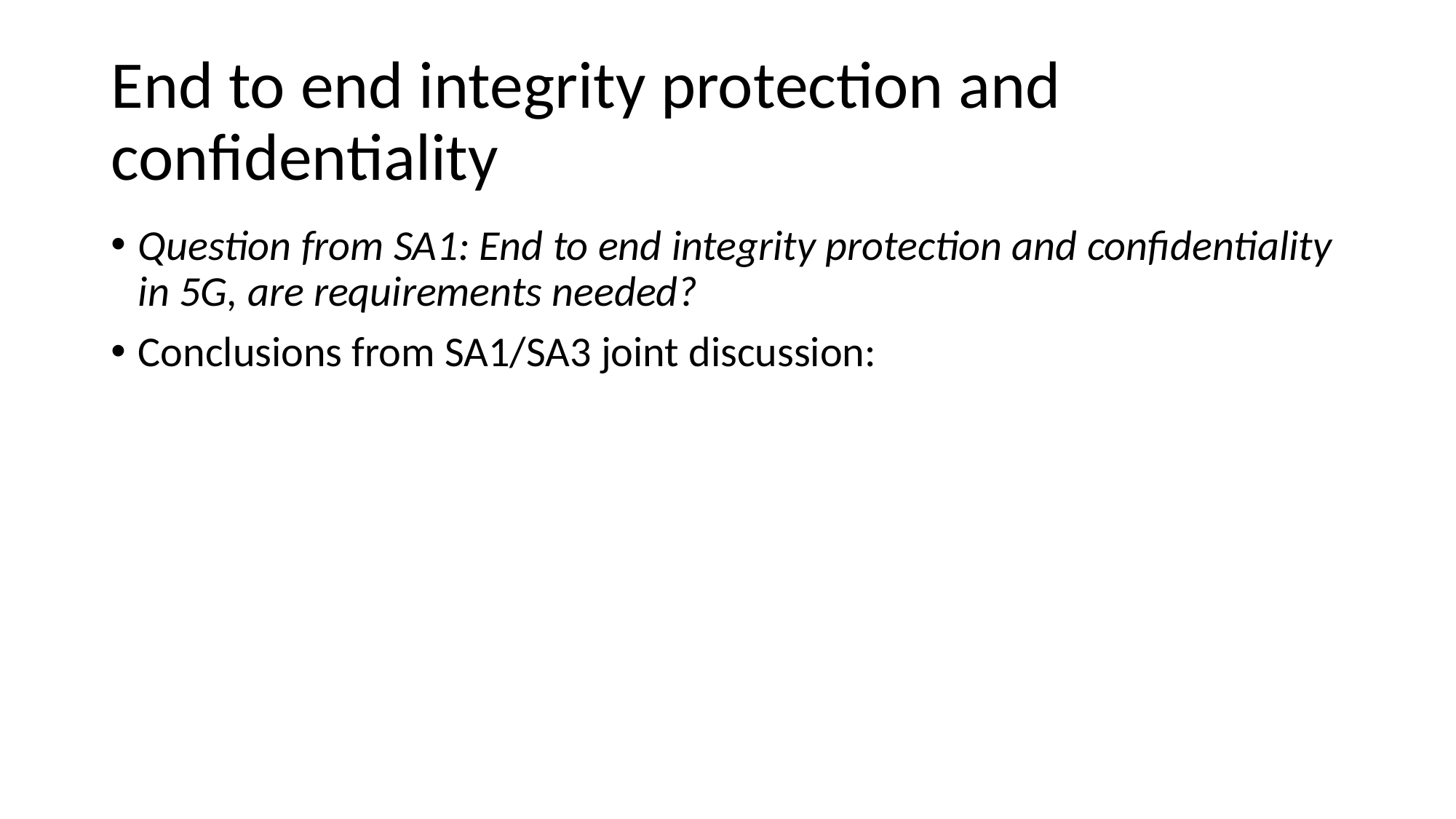

# End to end integrity protection and confidentiality
Question from SA1: End to end integrity protection and confidentiality in 5G, are requirements needed?
Conclusions from SA1/SA3 joint discussion: